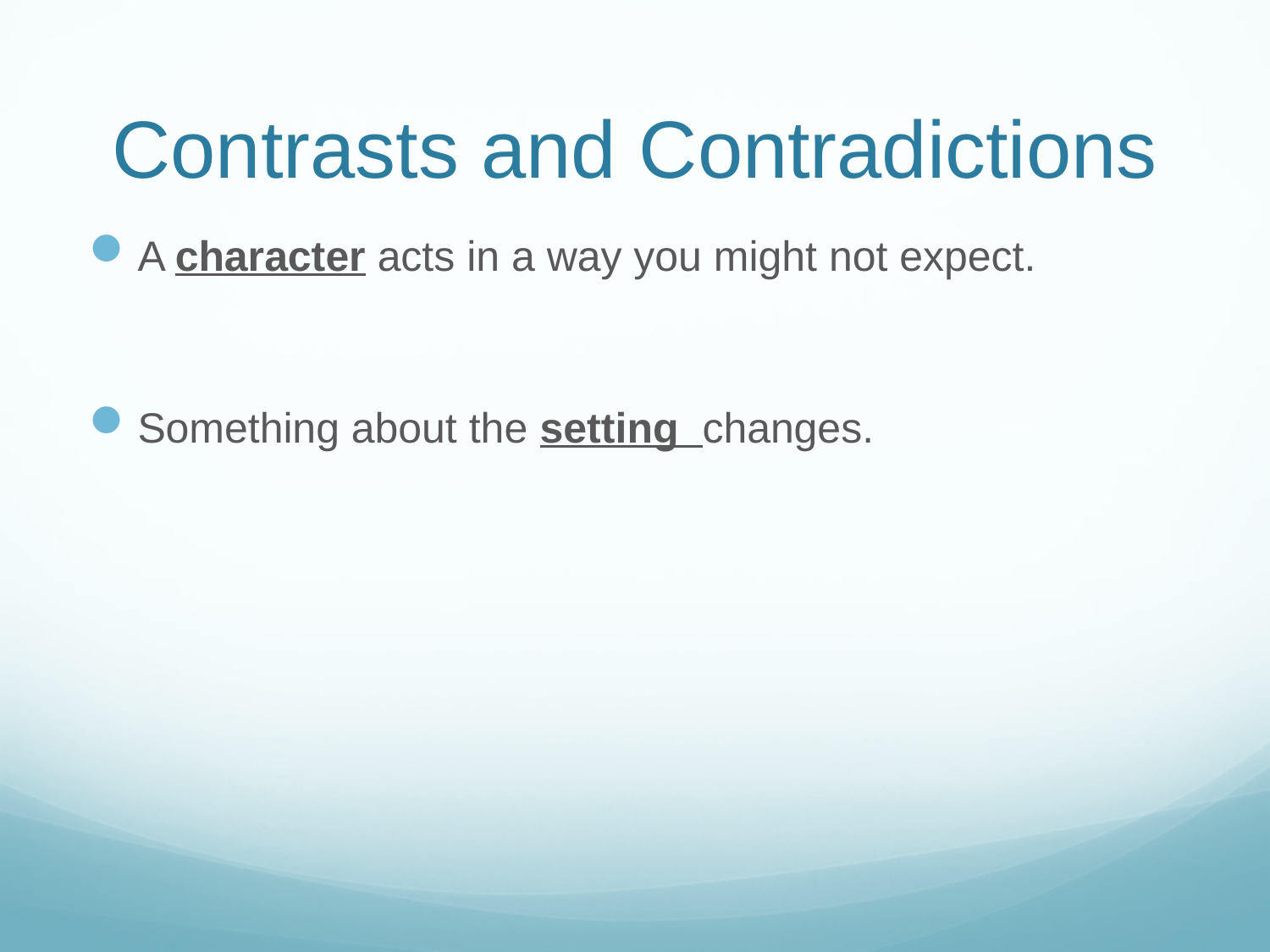

# Contrasts and Contradictions
A character acts in a way you might not expect.

Something about the setting  changes.